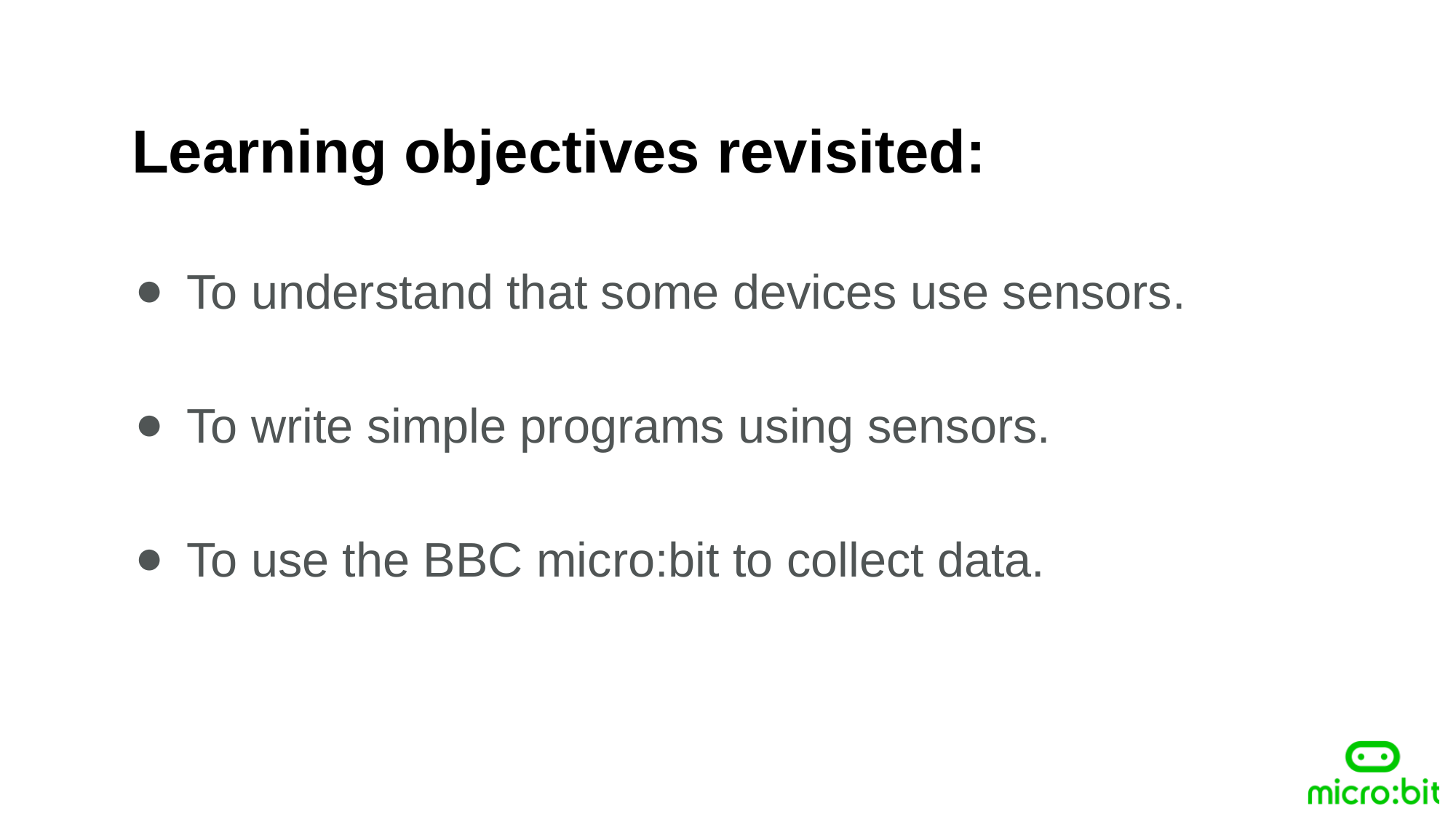

Learning objectives revisited:

To understand that some devices use sensors.

To write simple programs using sensors.

To use the BBC micro:bit to collect data.